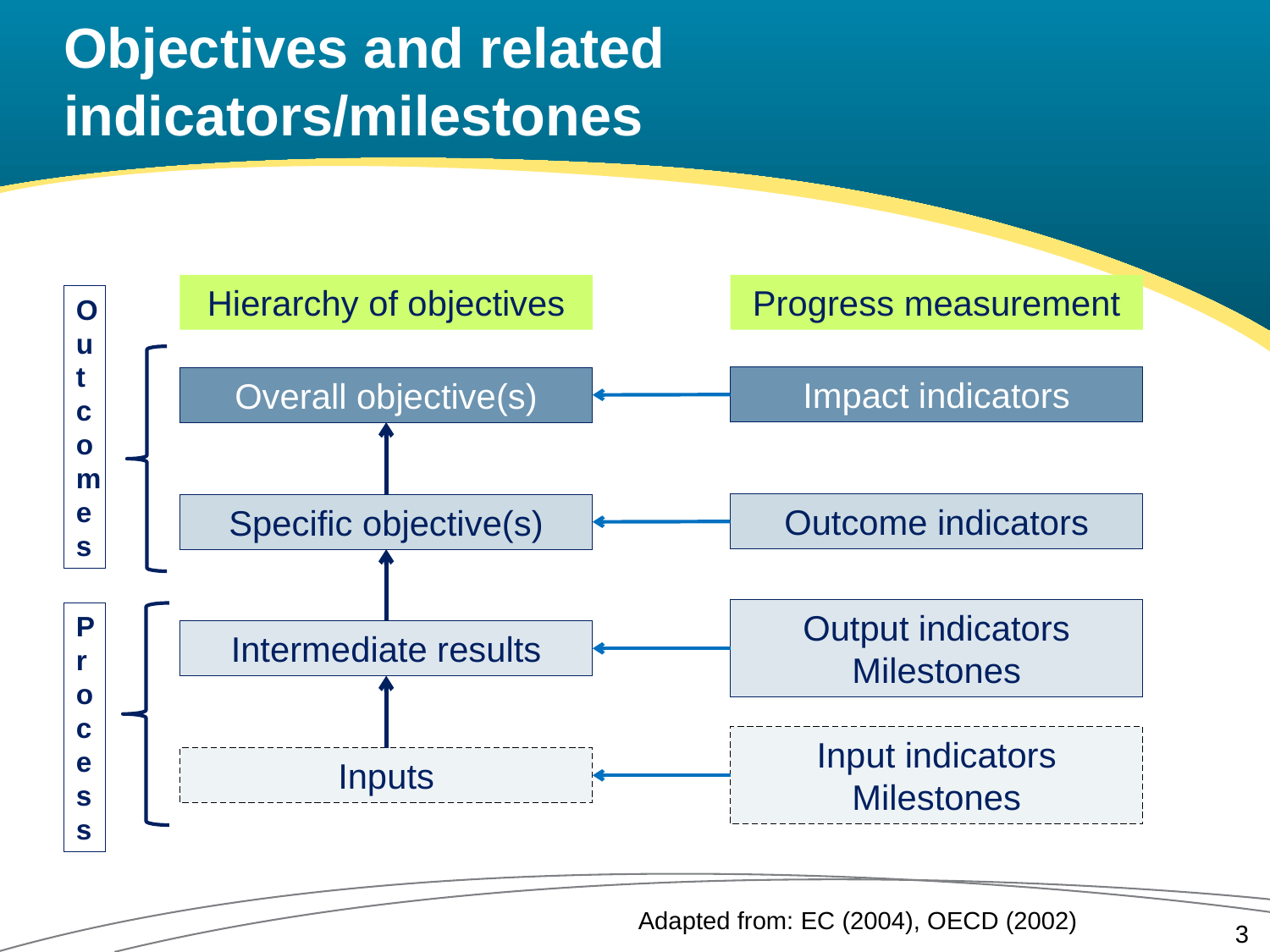

# Objectives and related indicators/milestones
Hierarchy of objectives
Progress measurement
Outcomes

Impact indicators
Overall objective(s)
Outcome indicators
Specific objective(s)
Output indicators
Milestones
Process

Intermediate results
Input indicators
Milestones
Inputs
Adapted from: EC (2004), OECD (2002)
3